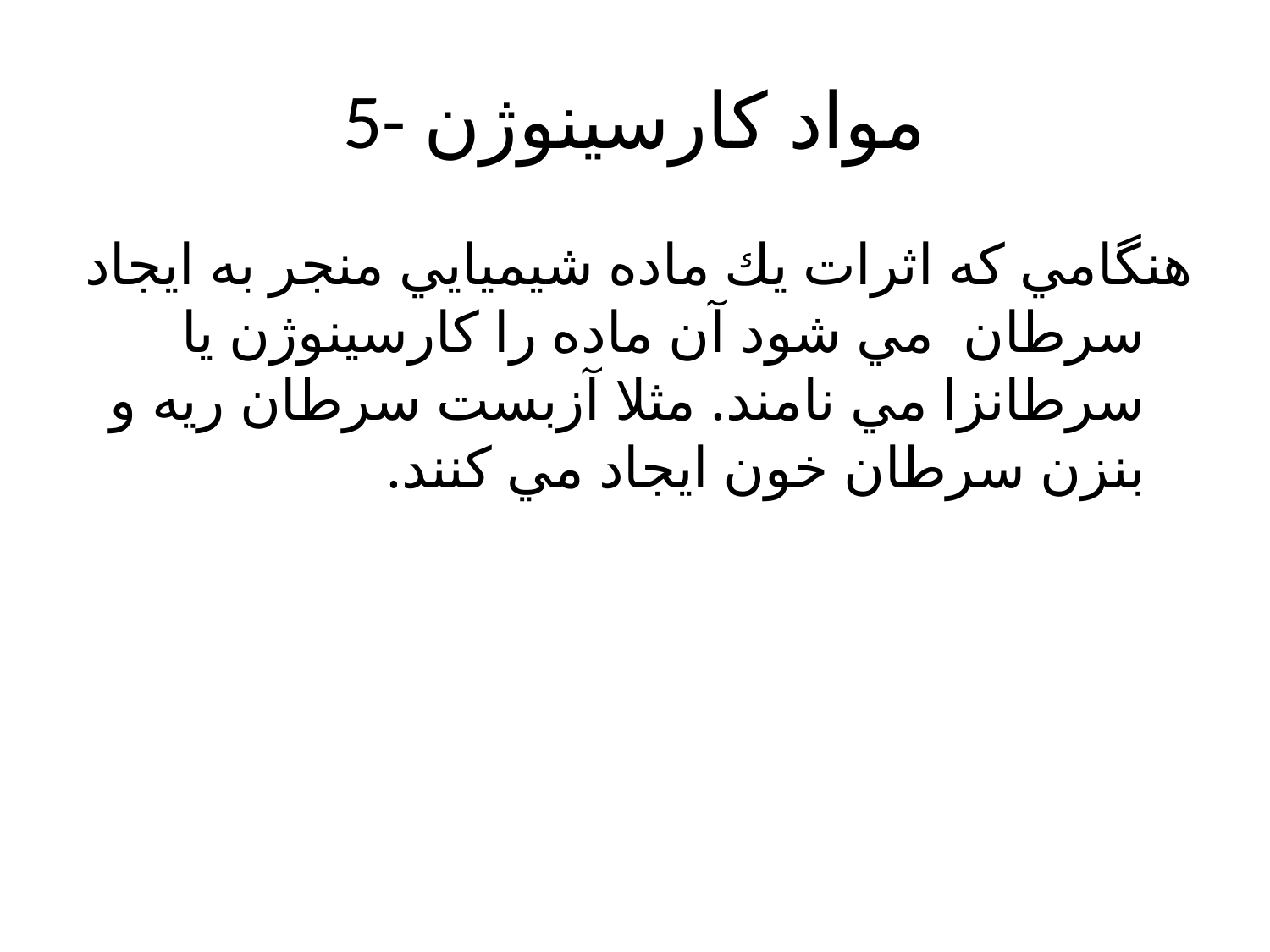

# 5- مواد كارسينوژن
هنگامي كه اثرات يك ماده شيميايي منجر به ايجاد سرطان  مي شود آن ماده را كارسينوژن يا سرطانزا مي نامند. مثلا آزبست سرطان ريه و بنزن سرطان خون ايجاد مي كنند.